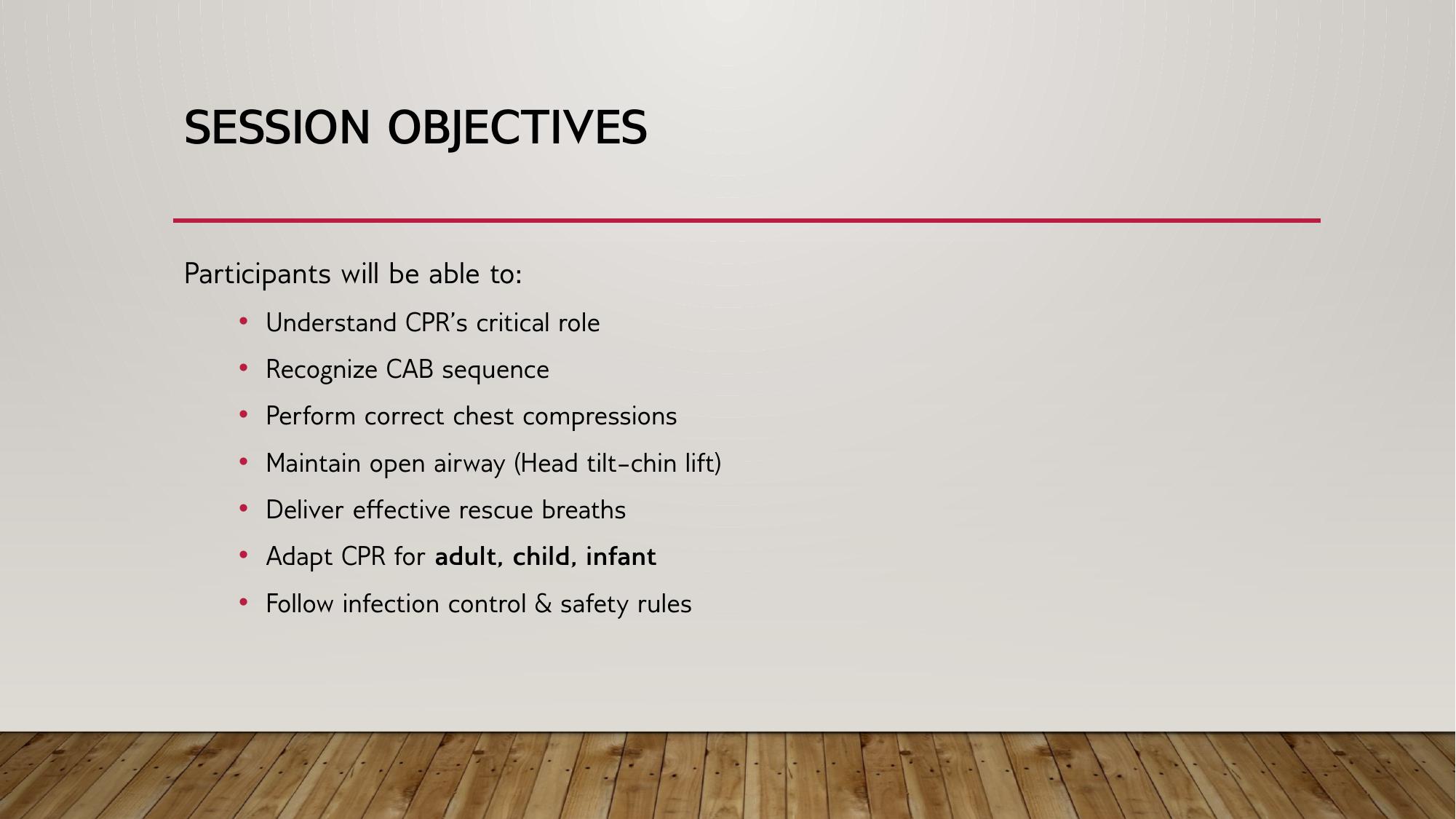

# Session Objectives
Participants will be able to:
Understand CPR’s critical role
Recognize CAB sequence
Perform correct chest compressions
Maintain open airway (Head tilt–chin lift)
Deliver effective rescue breaths
Adapt CPR for adult, child, infant
Follow infection control & safety rules